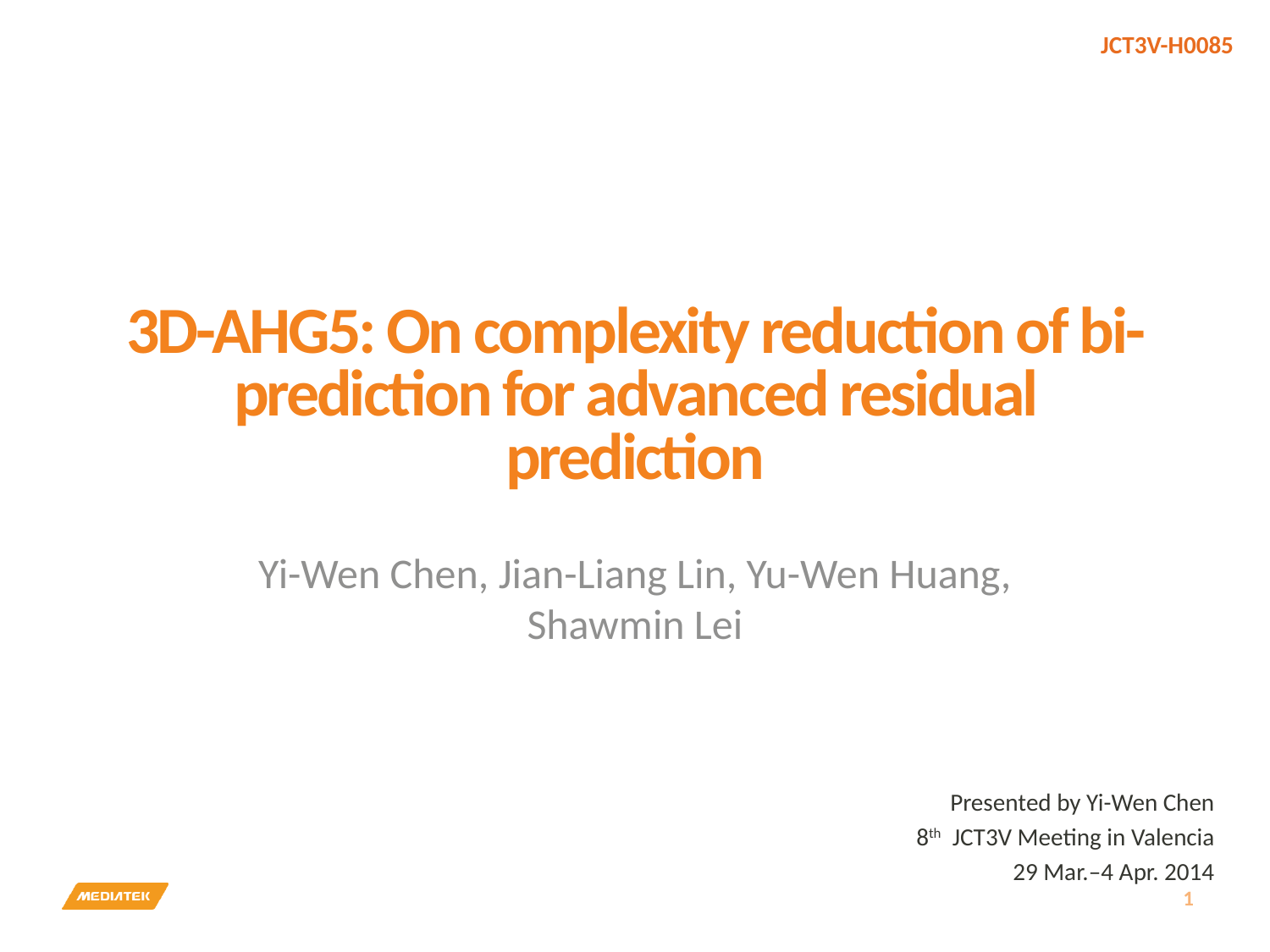

# 3D-AHG5: On complexity reduction of bi-prediction for advanced residual prediction
Yi-Wen Chen, Jian-Liang Lin, Yu-Wen Huang, Shawmin Lei
Presented by Yi-Wen Chen
8th  JCT3V Meeting in Valencia
29 Mar.–4 Apr. 2014
1